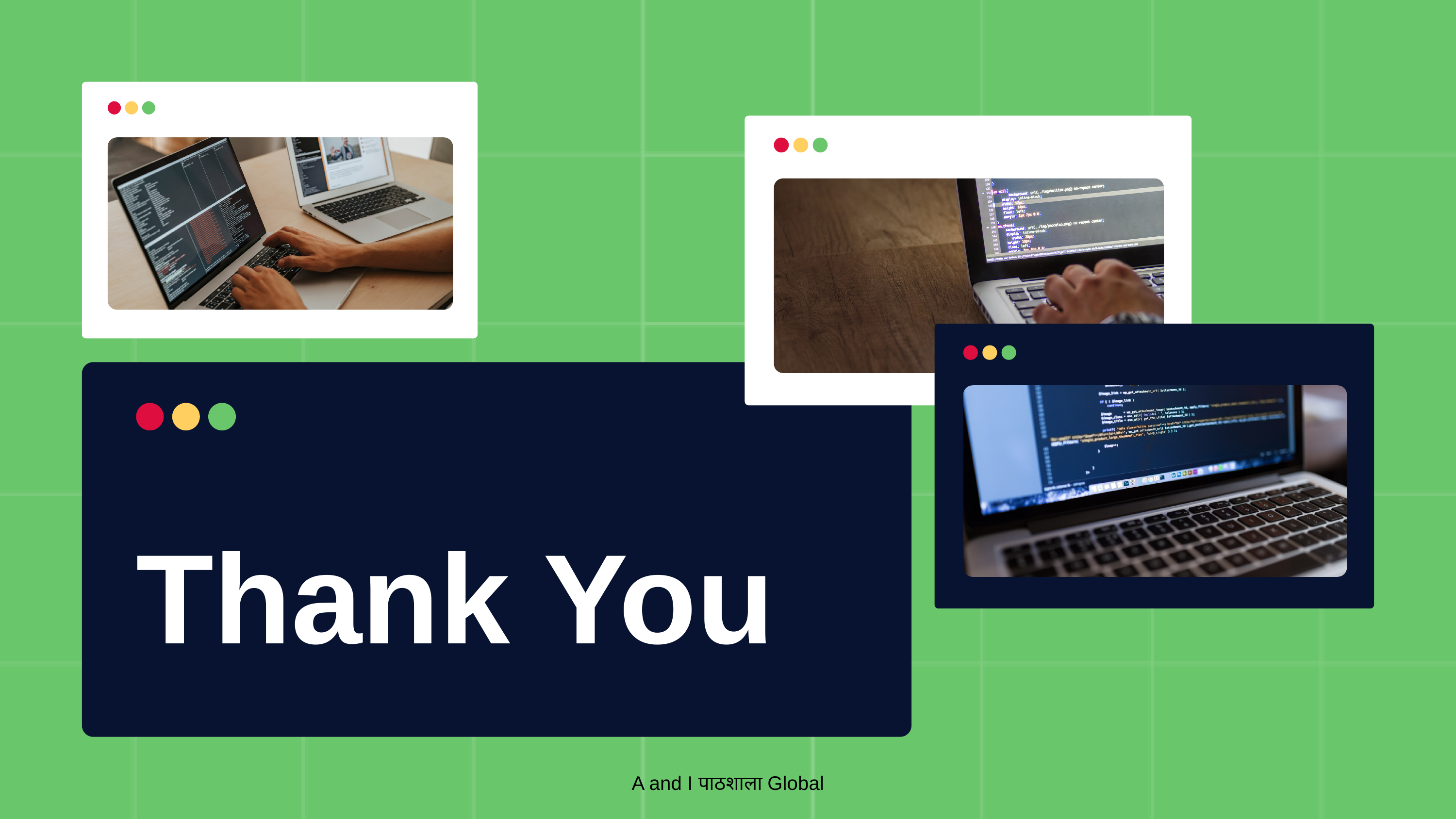

Thank You
A and I पाठशाला Global